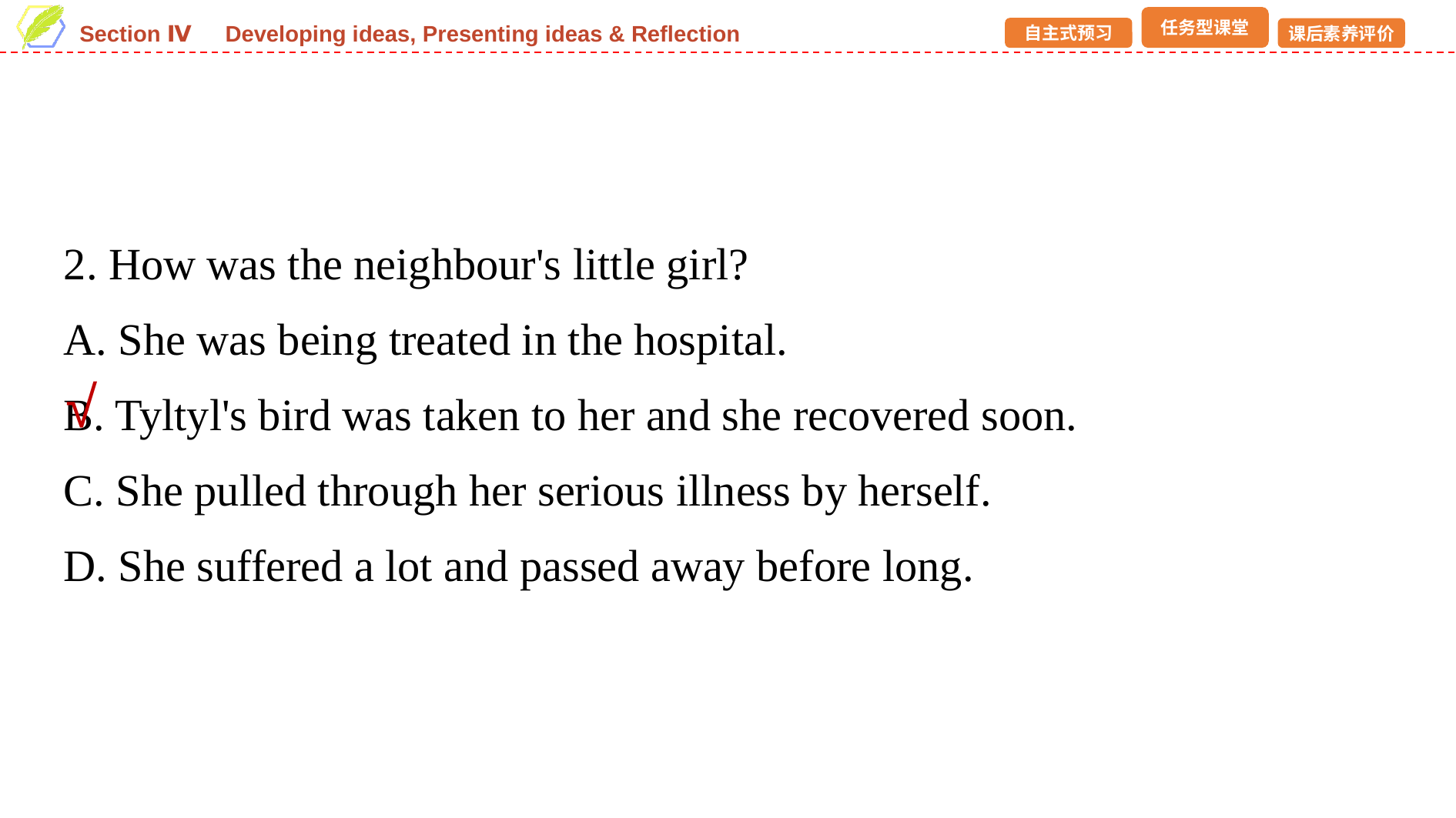

2. How was the neighbour's little girl?
A. She was being treated in the hospital.
B. Tyltyl's bird was taken to her and she recovered soon.
C. She pulled through her serious illness by herself.
D. She suffered a lot and passed away before long.
√